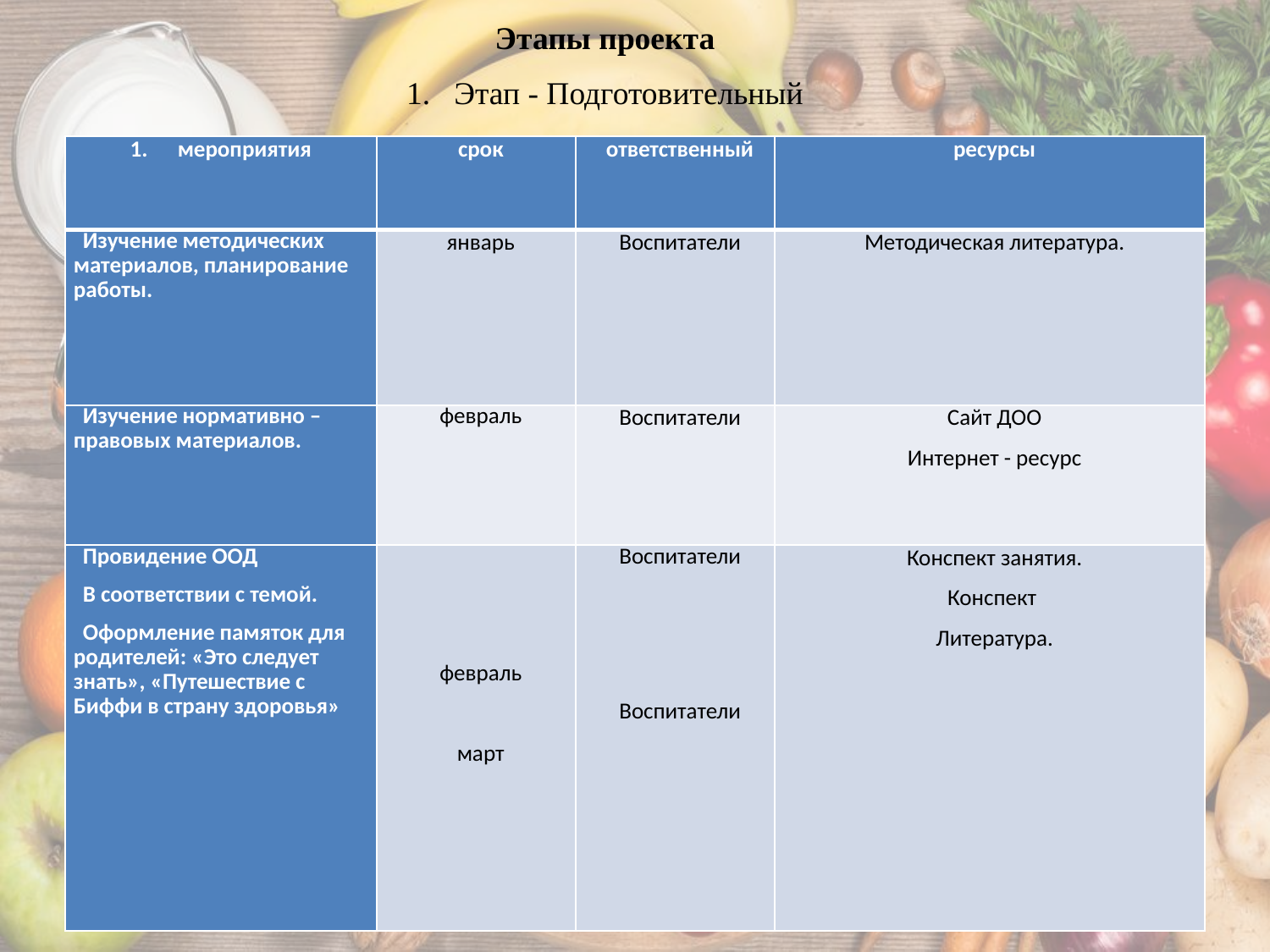

Этапы проекта
Этап - Подготовительный

| мероприятия | срок | ответственный | ресурсы |
| --- | --- | --- | --- |
| Изучение методических материалов, планирование работы. | январь | Воспитатели | Методическая литература. |
| Изучение нормативно – правовых материалов. | февраль | Воспитатели | Сайт ДОО Интернет - ресурс |
| Провидение ООД В соответствии с темой. Оформление памяток для родителей: «Это следует знать», «Путешествие с Биффи в страну здоровья» | февраль   март | Воспитатели       Воспитатели | Конспект занятия. Конспект Литература. |